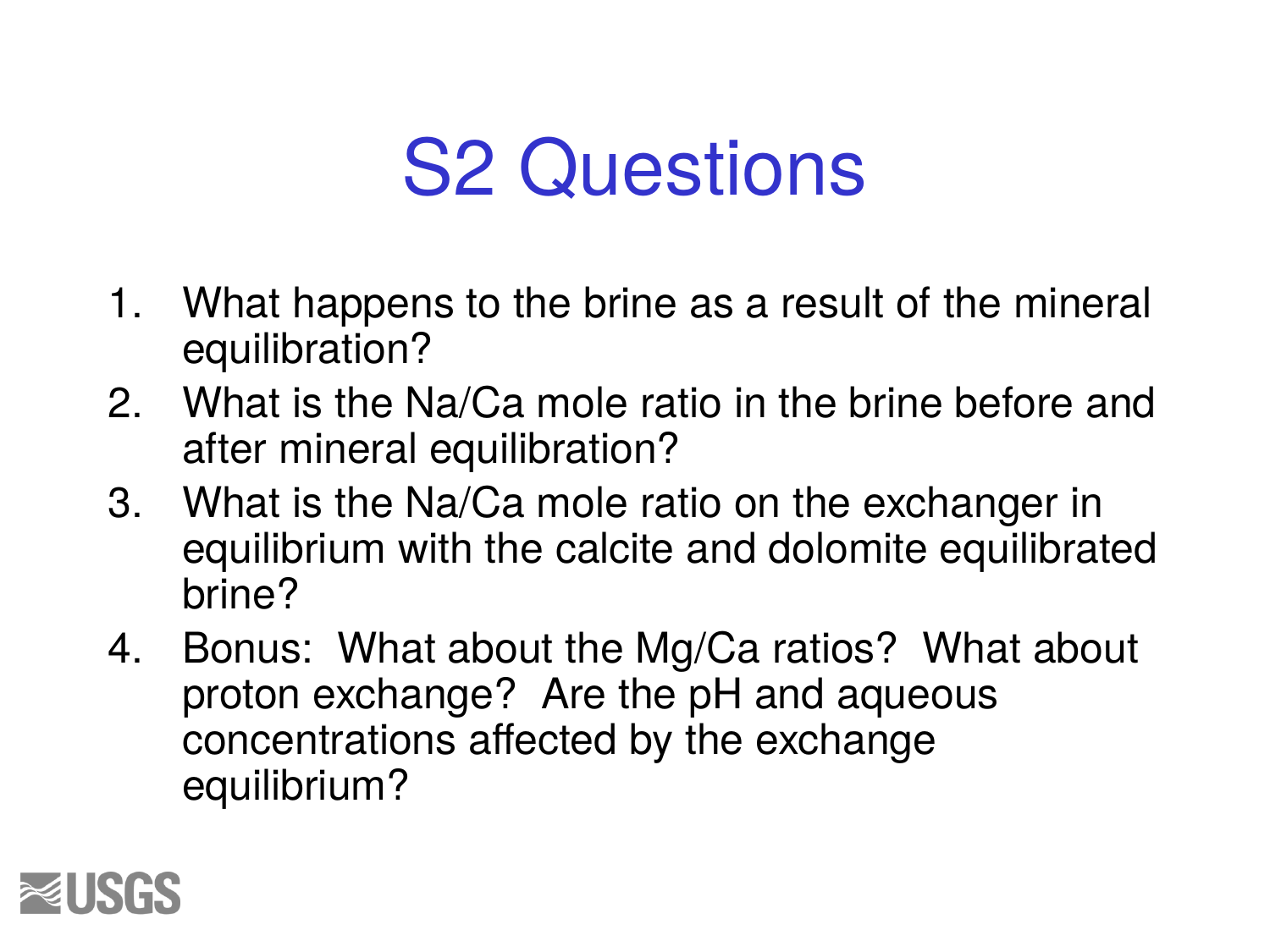

# S2 Questions
What happens to the brine as a result of the mineral equilibration?
What is the Na/Ca mole ratio in the brine before and after mineral equilibration?
What is the Na/Ca mole ratio on the exchanger in equilibrium with the calcite and dolomite equilibrated brine?
Bonus:  What about the Mg/Ca ratios?  What about proton exchange?  Are the pH and aqueous concentrations affected by the exchange equilibrium?